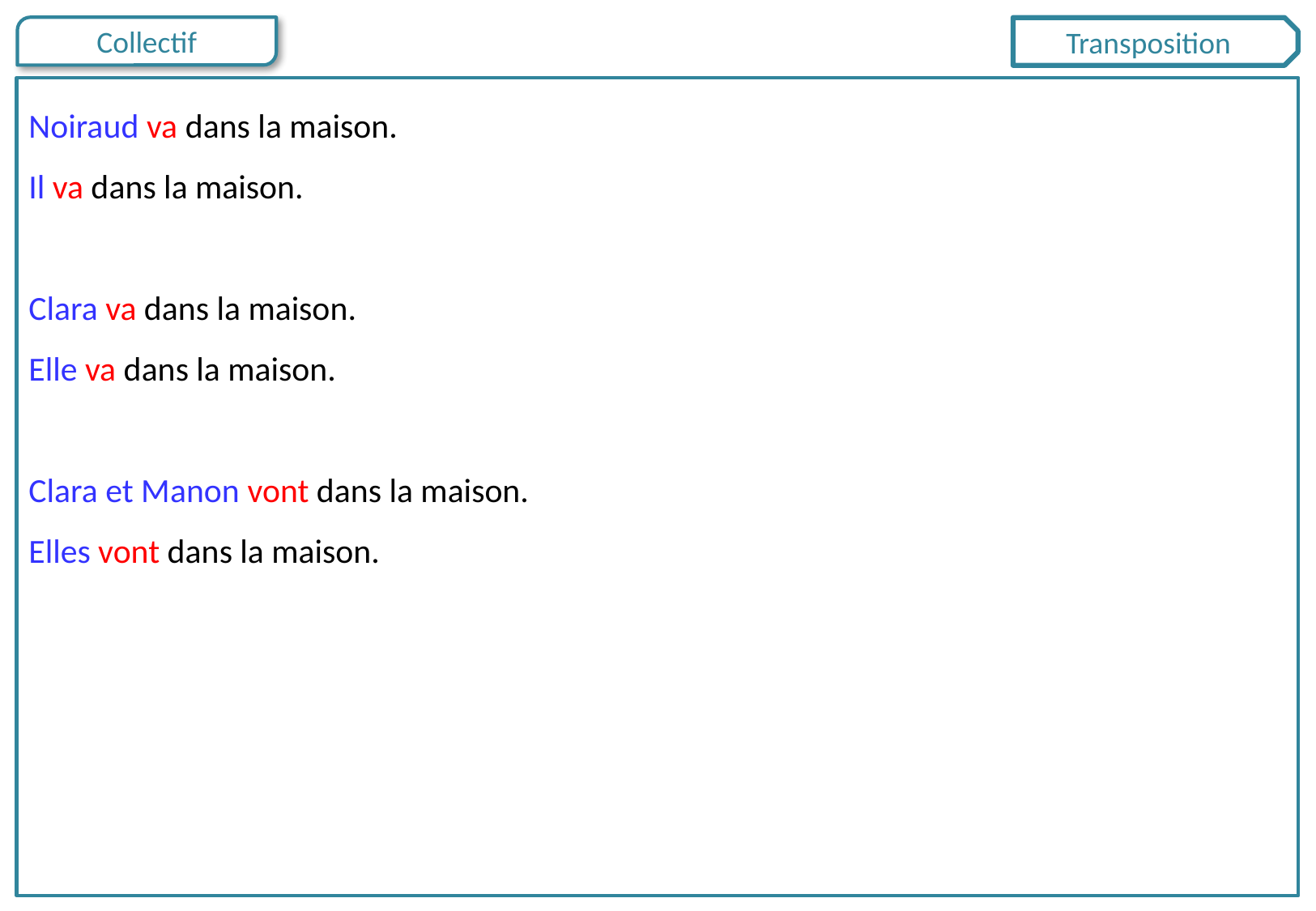

Transposition
Noiraud va dans la maison.
Il va dans la maison.

Clara va dans la maison.
Elle va dans la maison.

Clara et Manon vont dans la maison.
Elles vont dans la maison.